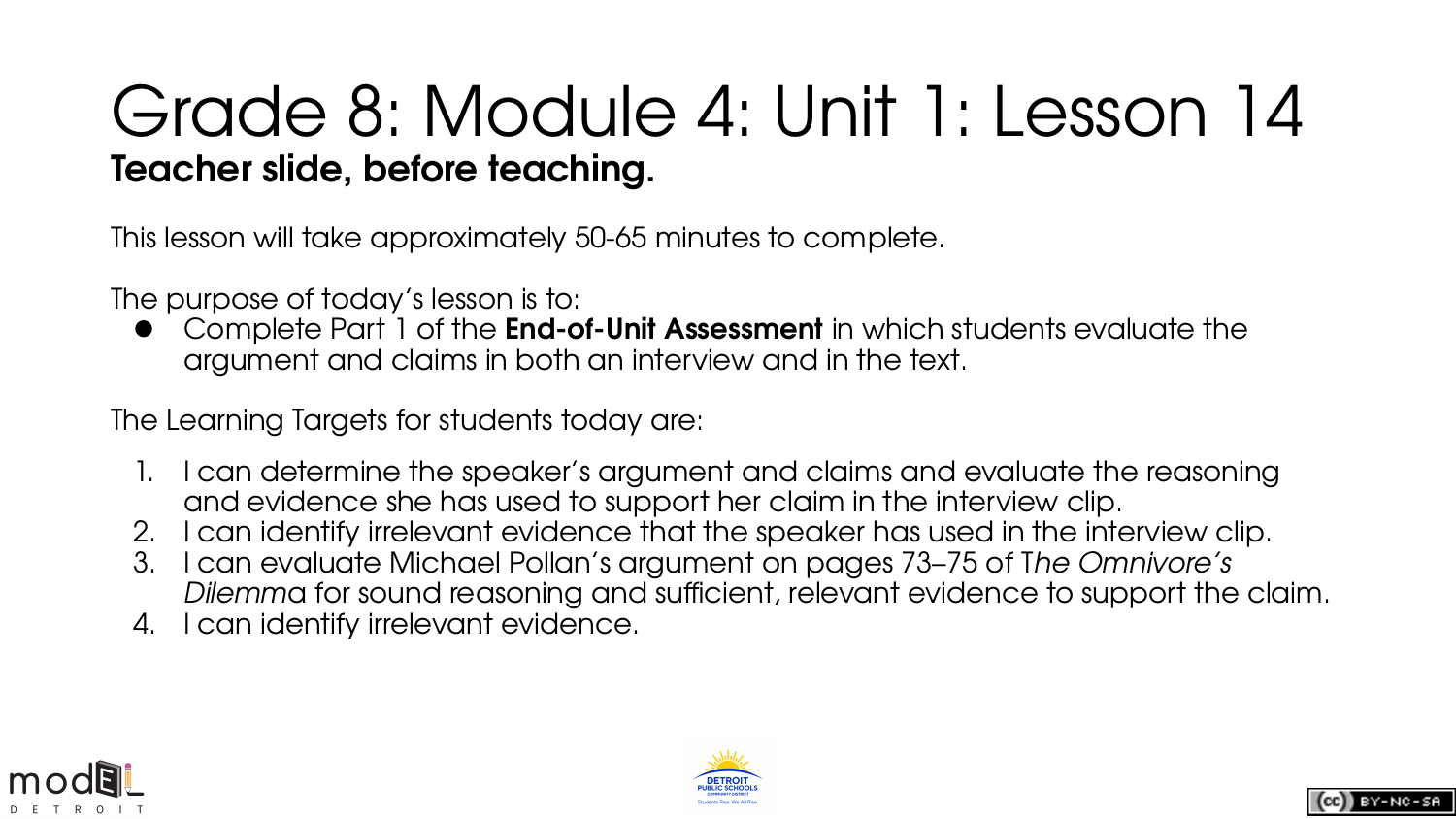

# Grade 8: Module 4: Unit 1: Lesson 14
Teacher slide, before teaching.

This lesson will take approximately 50-65 minutes to complete.

The purpose of today’s lesson is to:
Complete Part 1 of the End-of-Unit Assessment in which students evaluate the argument and claims in both an interview and in the text.

The Learning Targets for students today are:
I can determine the speaker’s argument and claims and evaluate the reasoning and evidence she has used to support her claim in the interview clip.
I can identify irrelevant evidence that the speaker has used in the interview clip.
I can evaluate Michael Pollan’s argument on pages 73–75 of The Omnivore’s Dilemma for sound reasoning and sufficient, relevant evidence to support the claim.
I can identify irrelevant evidence.